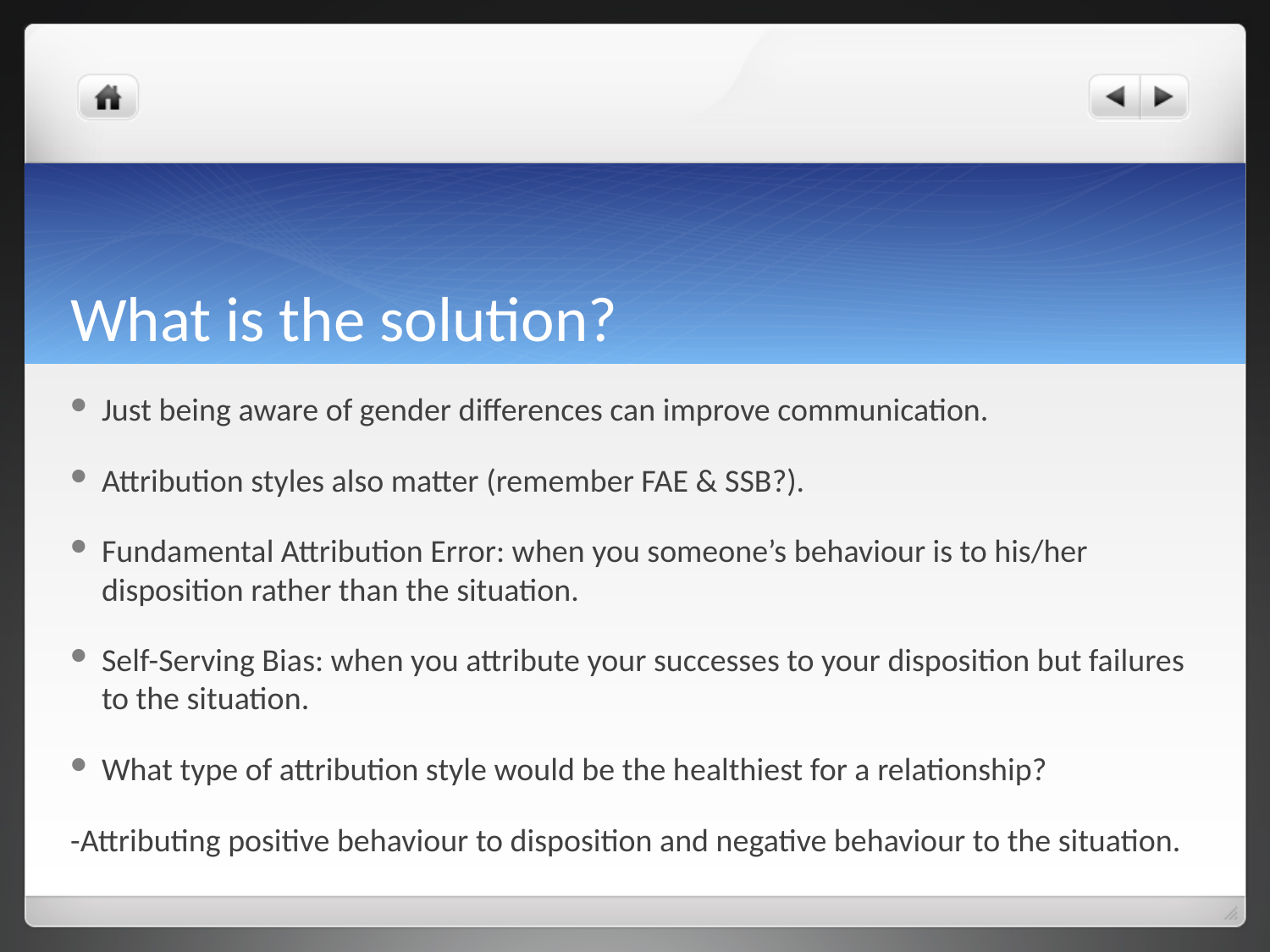

# What is the solution?
Just being aware of gender differences can improve communication.
Attribution styles also matter (remember FAE & SSB?).
Fundamental Attribution Error: when you someone’s behaviour is to his/her disposition rather than the situation.
Self-Serving Bias: when you attribute your successes to your disposition but failures to the situation.
What type of attribution style would be the healthiest for a relationship?
-Attributing positive behaviour to disposition and negative behaviour to the situation.